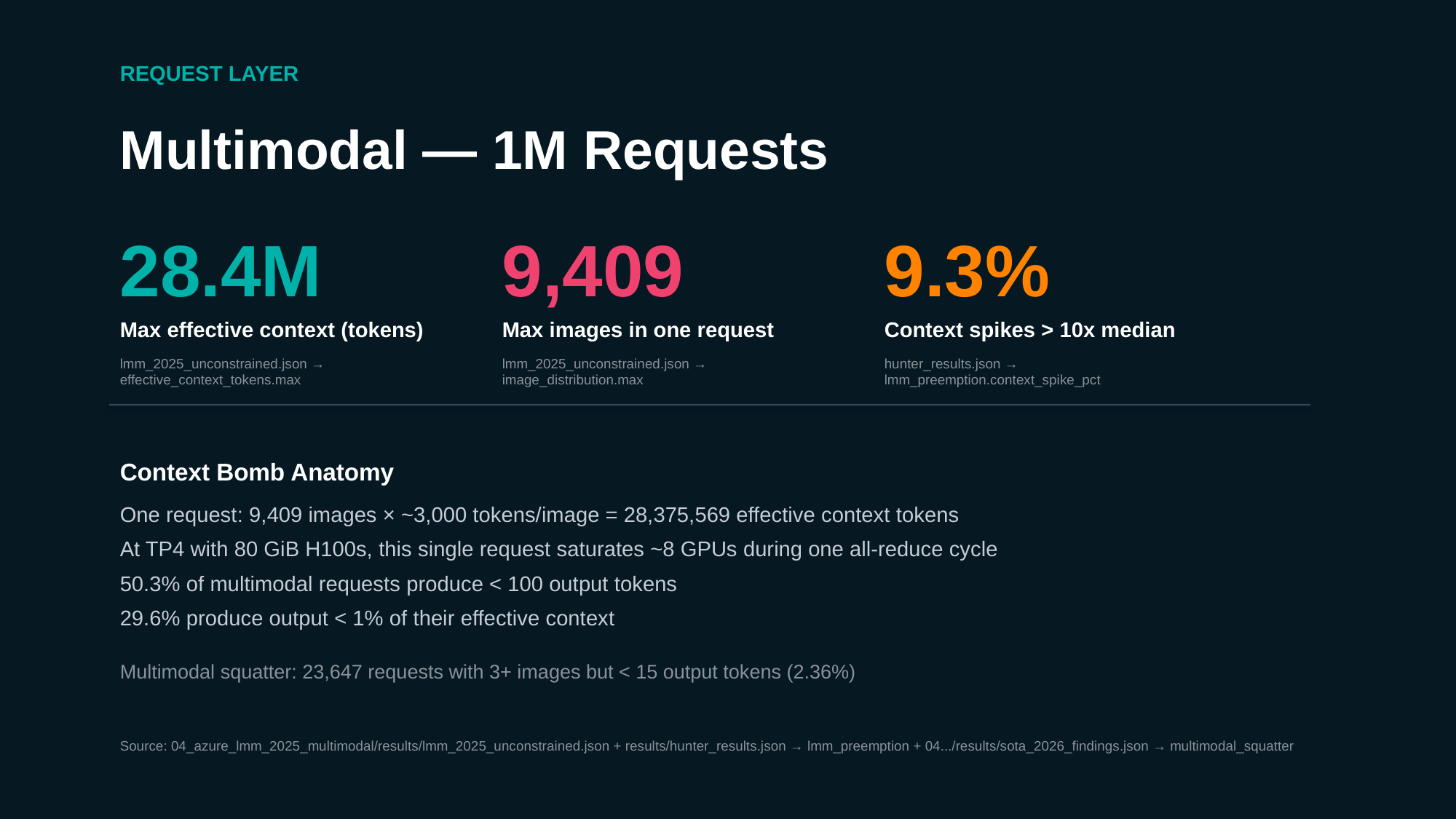

REQUEST LAYER
Multimodal — 1M Requests
28.4M
9,409
9.3%
Max effective context (tokens)
Max images in one request
Context spikes > 10x median
lmm_2025_unconstrained.json → effective_context_tokens.max
lmm_2025_unconstrained.json → image_distribution.max
hunter_results.json → lmm_preemption.context_spike_pct

Context Bomb Anatomy
One request: 9,409 images × ~3,000 tokens/image = 28,375,569 effective context tokens
At TP4 with 80 GiB H100s, this single request saturates ~8 GPUs during one all-reduce cycle
50.3% of multimodal requests produce < 100 output tokens
29.6% produce output < 1% of their effective context

Multimodal squatter: 23,647 requests with 3+ images but < 15 output tokens (2.36%)
Source: 04_azure_lmm_2025_multimodal/results/lmm_2025_unconstrained.json + results/hunter_results.json → lmm_preemption + 04.../results/sota_2026_findings.json → multimodal_squatter